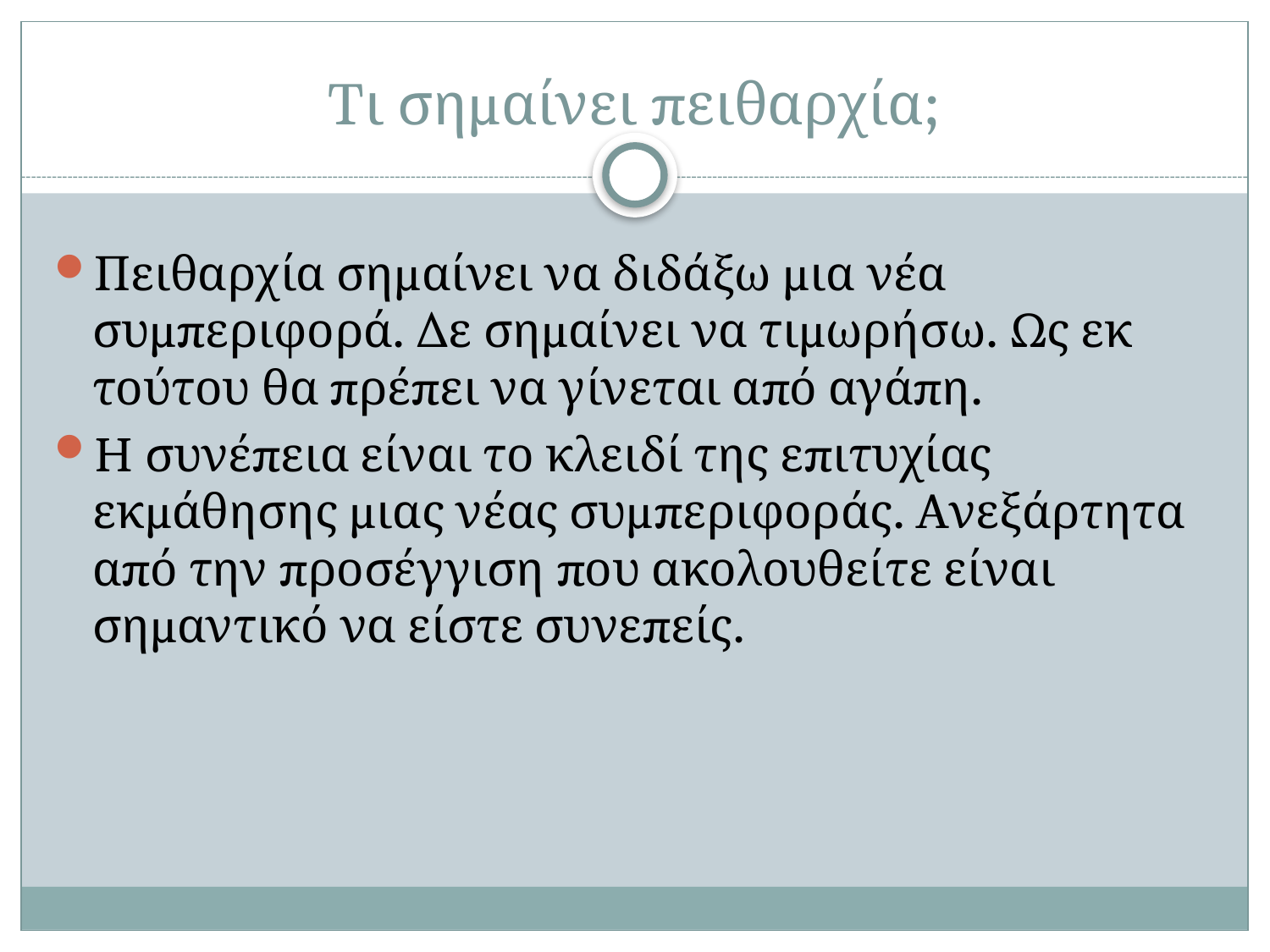

# Τι σημαίνει πειθαρχία;
Πειθαρχία σημαίνει να διδάξω μια νέα συμπεριφορά. Δε σημαίνει να τιμωρήσω. Ως εκ τούτου θα πρέπει να γίνεται από αγάπη.
Η συνέπεια είναι το κλειδί της επιτυχίας εκμάθησης μιας νέας συμπεριφοράς. Ανεξάρτητα από την προσέγγιση που ακολουθείτε είναι σημαντικό να είστε συνεπείς.